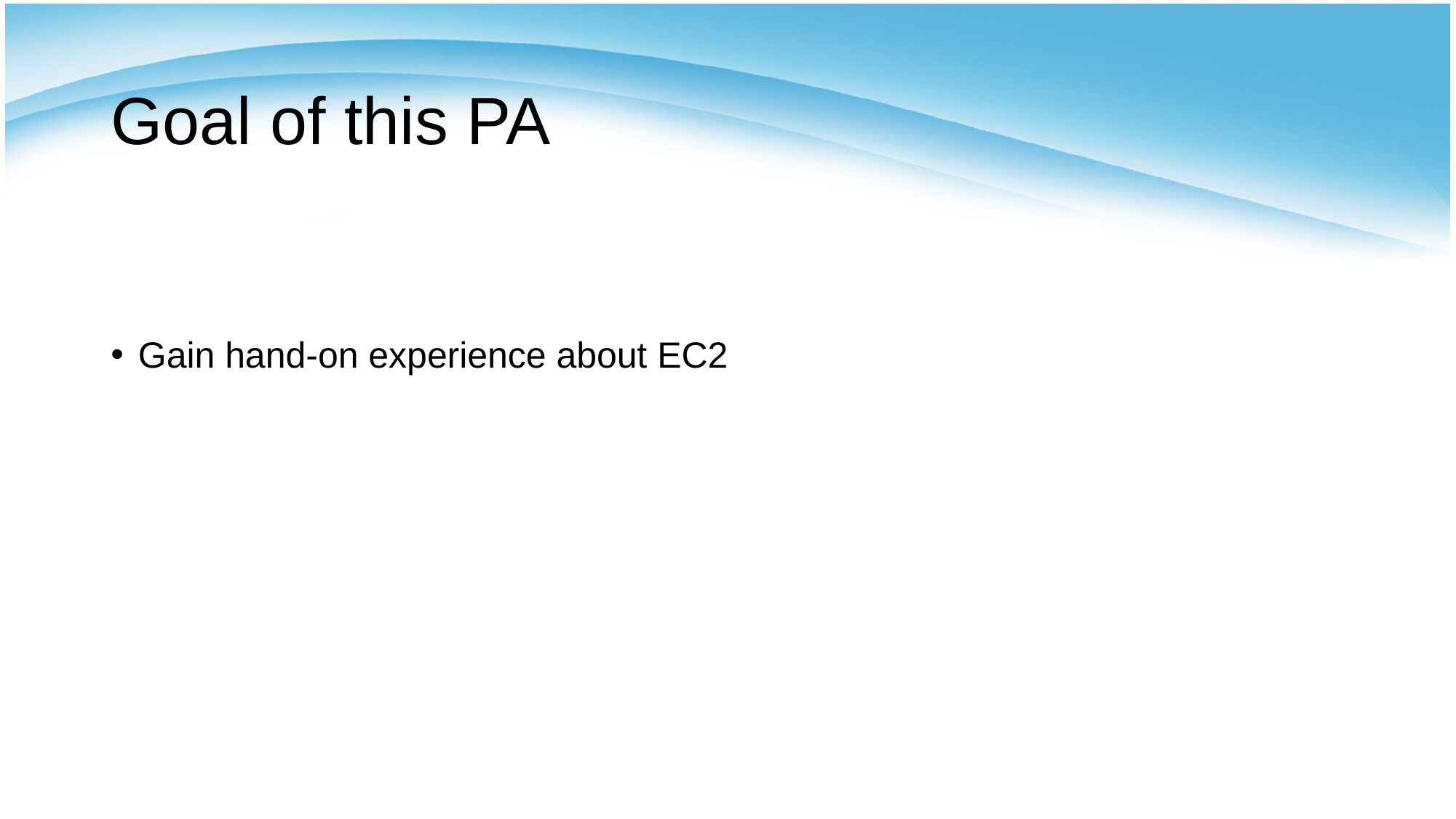

# Goal of this PA

Gain hand-on experience about EC2